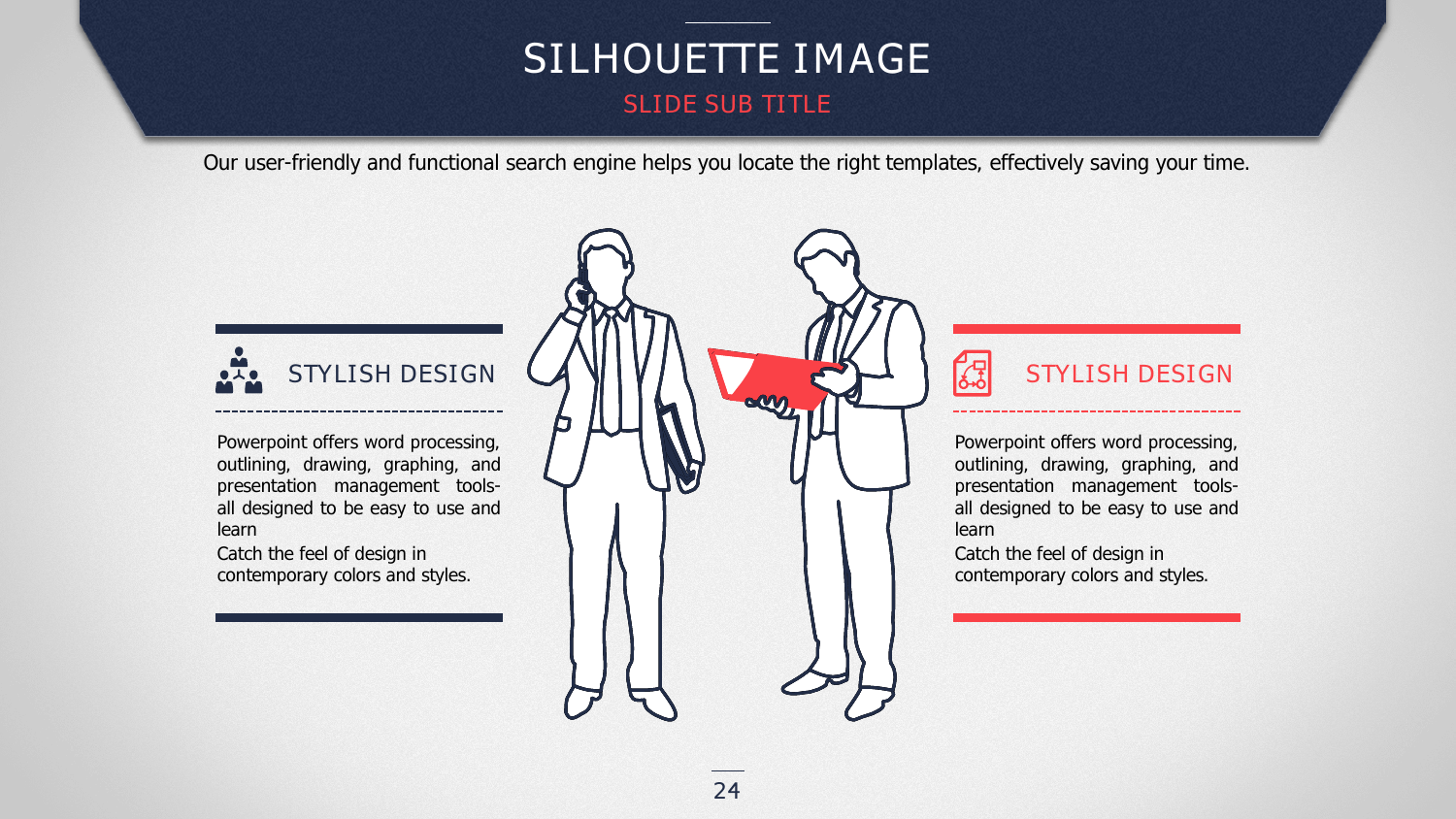

SILHOUETTE IMAGE
SLIDE SUB TITLE
Our user-friendly and functional search engine helps you locate the right templates, effectively saving your time.

STYLISH DESIGN
Powerpoint offers word processing, outlining, drawing, graphing, and presentation management tools- all designed to be easy to use and learn
Catch the feel of design in contemporary colors and styles.

STYLISH DESIGN
Powerpoint offers word processing, outlining, drawing, graphing, and presentation management tools- all designed to be easy to use and learn
Catch the feel of design in contemporary colors and styles.
24